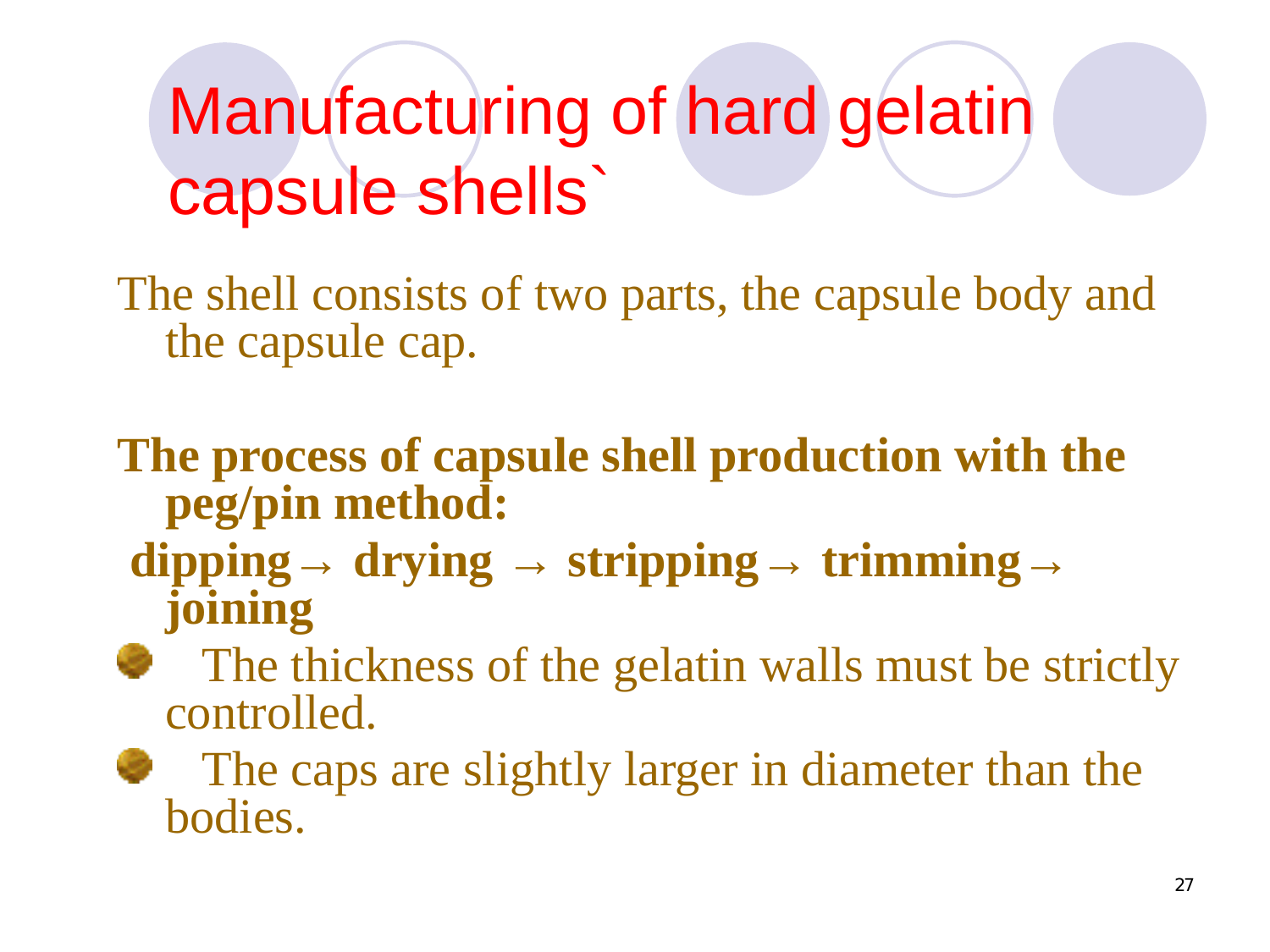

# Manufacturing of hard gelatin    capsule shells`
The shell consists of two parts, the capsule body and the capsule cap.

The process of capsule shell production with the peg/pin method:
 dipping→ drying → stripping→ trimming→ joining
   The thickness of the gelatin walls must be strictly controlled.
   The caps are slightly larger in diameter than the bodies.
27